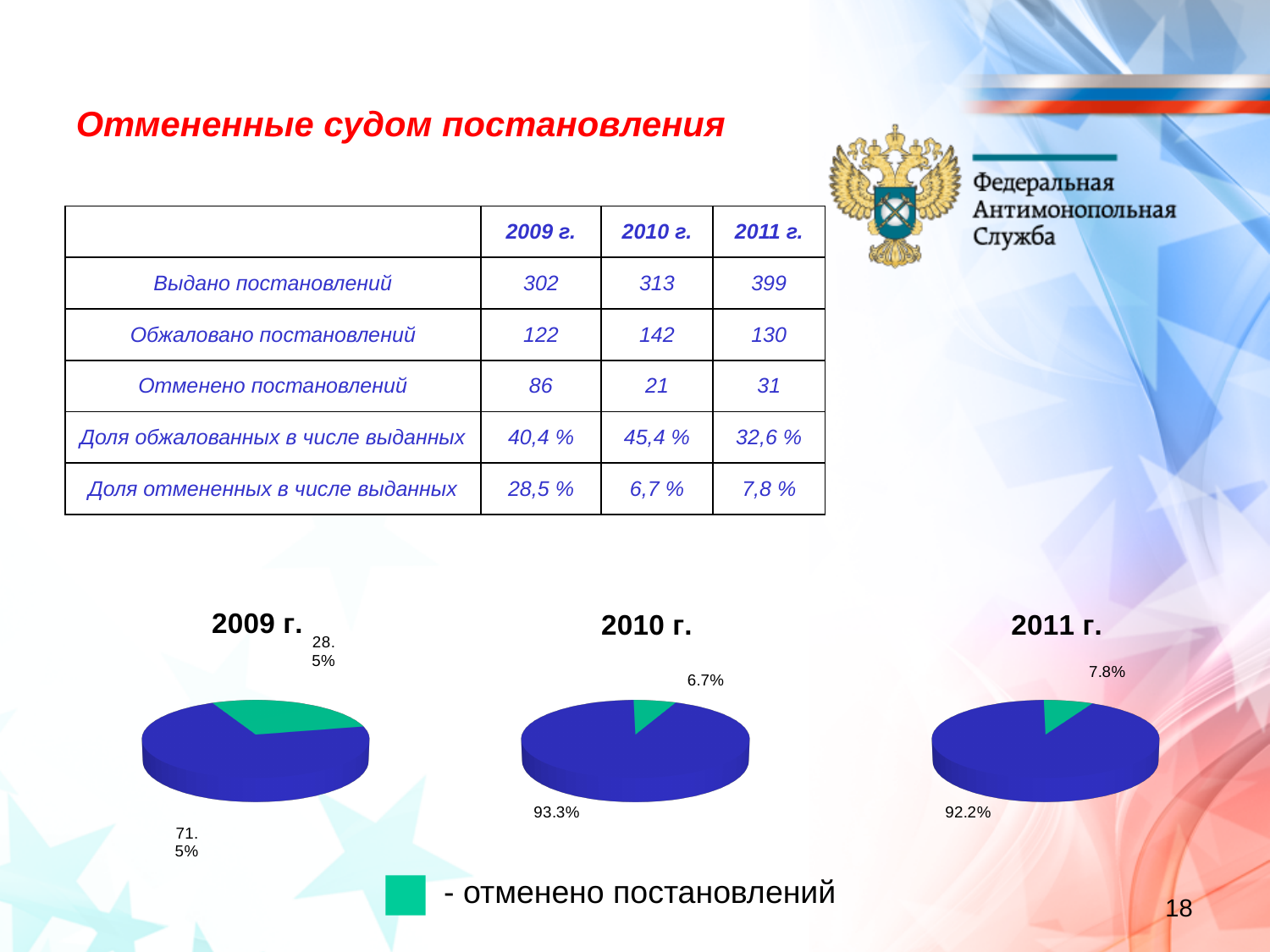

Отмененные судом постановления
|  | 2009 г. | 2010 г. | 2011 г. |
| --- | --- | --- | --- |
| Выдано постановлений | 302 | 313 | 399 |
| Обжаловано постановлений | 122 | 142 | 130 |
| Отменено постановлений | 86 | 21 | 31 |
| Доля обжалованных в числе выданных | 40,4 % | 45,4 % | 32,6 % |
| Доля отмененных в числе выданных | 28,5 % | 6,7 % | 7,8 % |

[unsupported chart]

[unsupported chart]

[unsupported chart]

- отменено постановлений

18